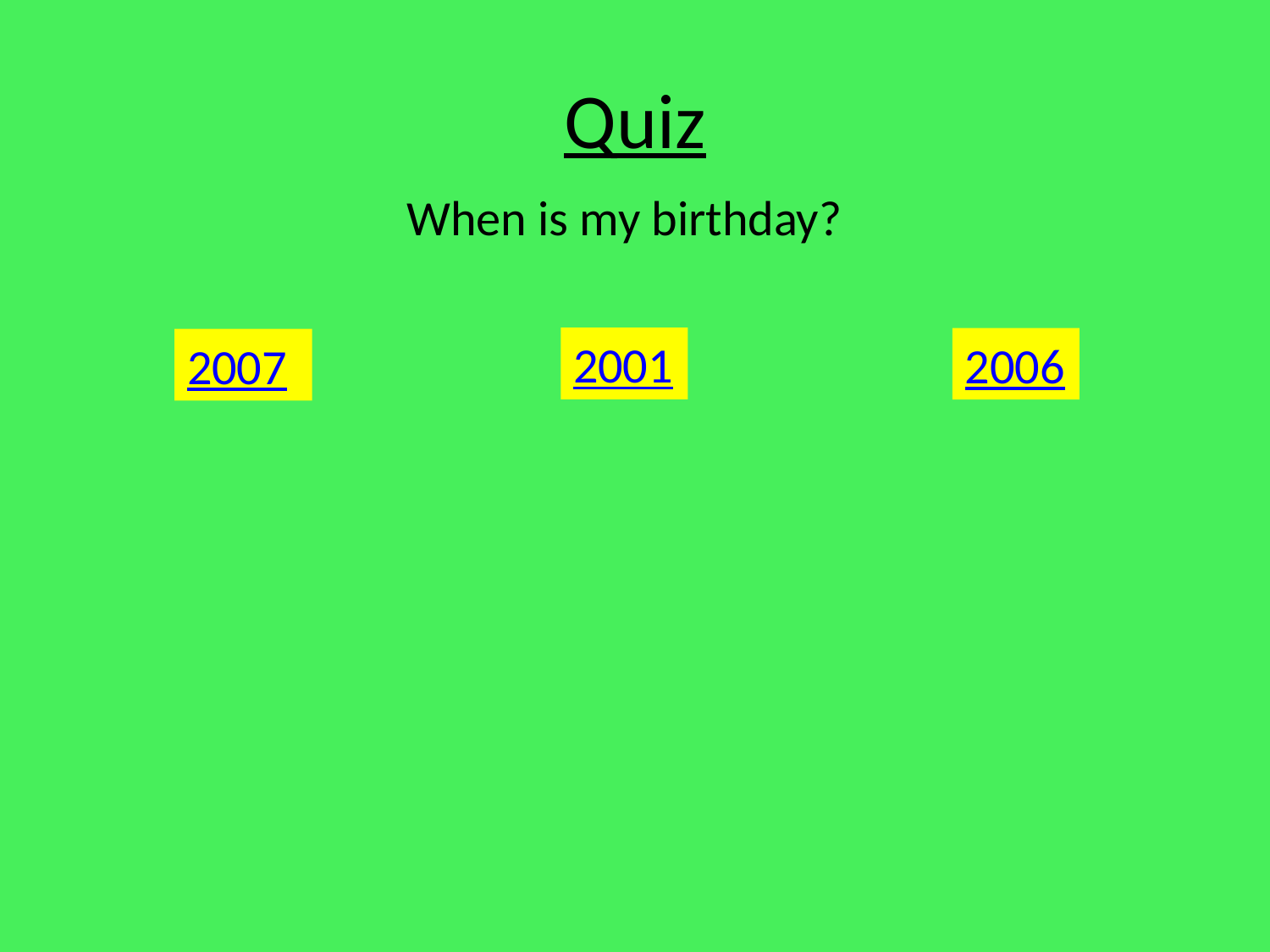

# Quiz
When is my birthday?
2001
2006
2007